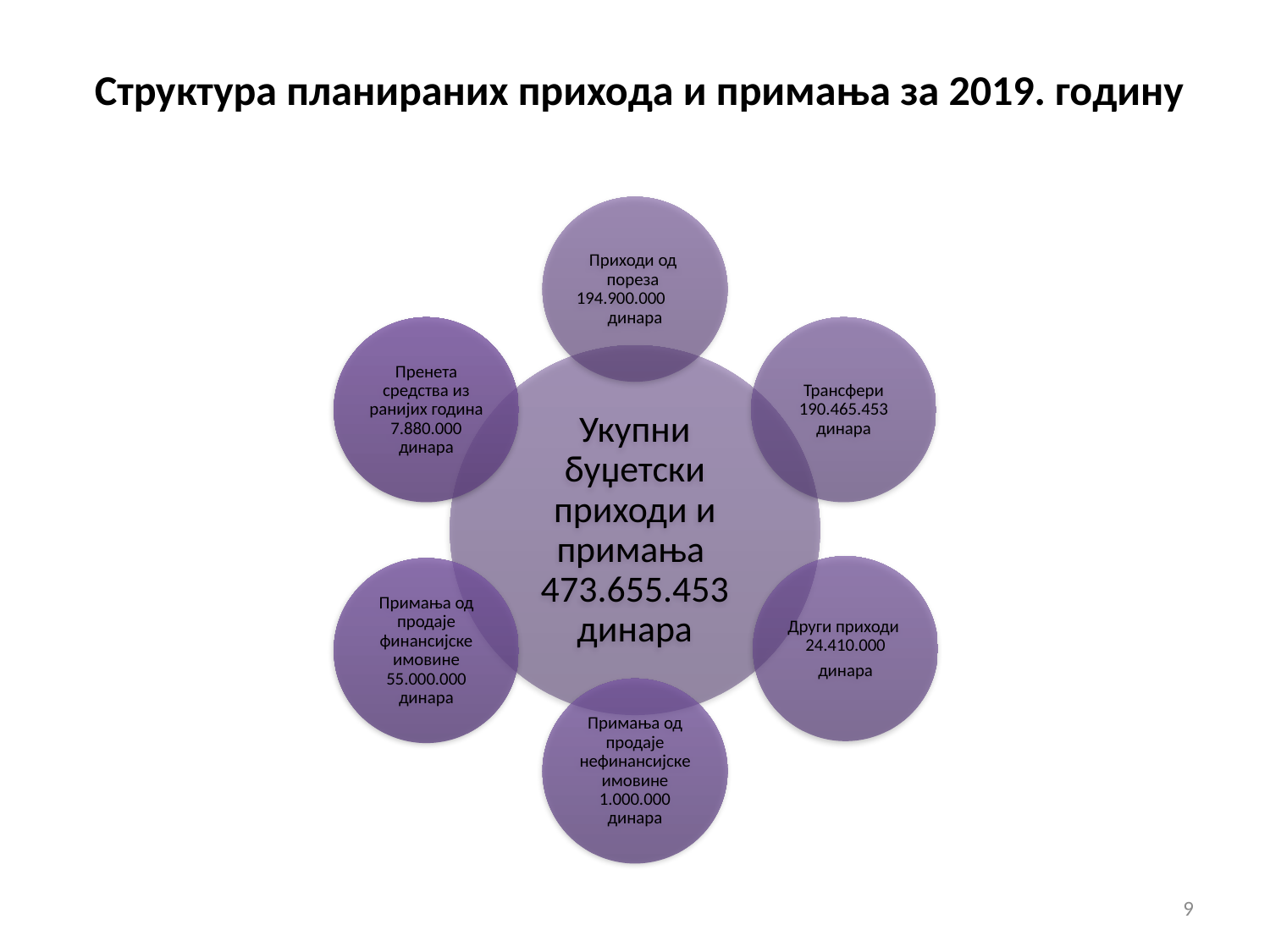

# Структура планираних прихода и примања за 2019. годину
Укупни буџетски приходи и примања  473.655.453 динара
Приходи од  пореза  194.900.000        динара
Трансфери 190.465.453 динара
Други приходи  24.410.000
динара
Примања од продаје нефинансијске имовине 1.000.000 динара
Примања од продаје финансијске имовине 55.000.000 динара
Пренета средства из ранијих година 7.880.000 динара
9